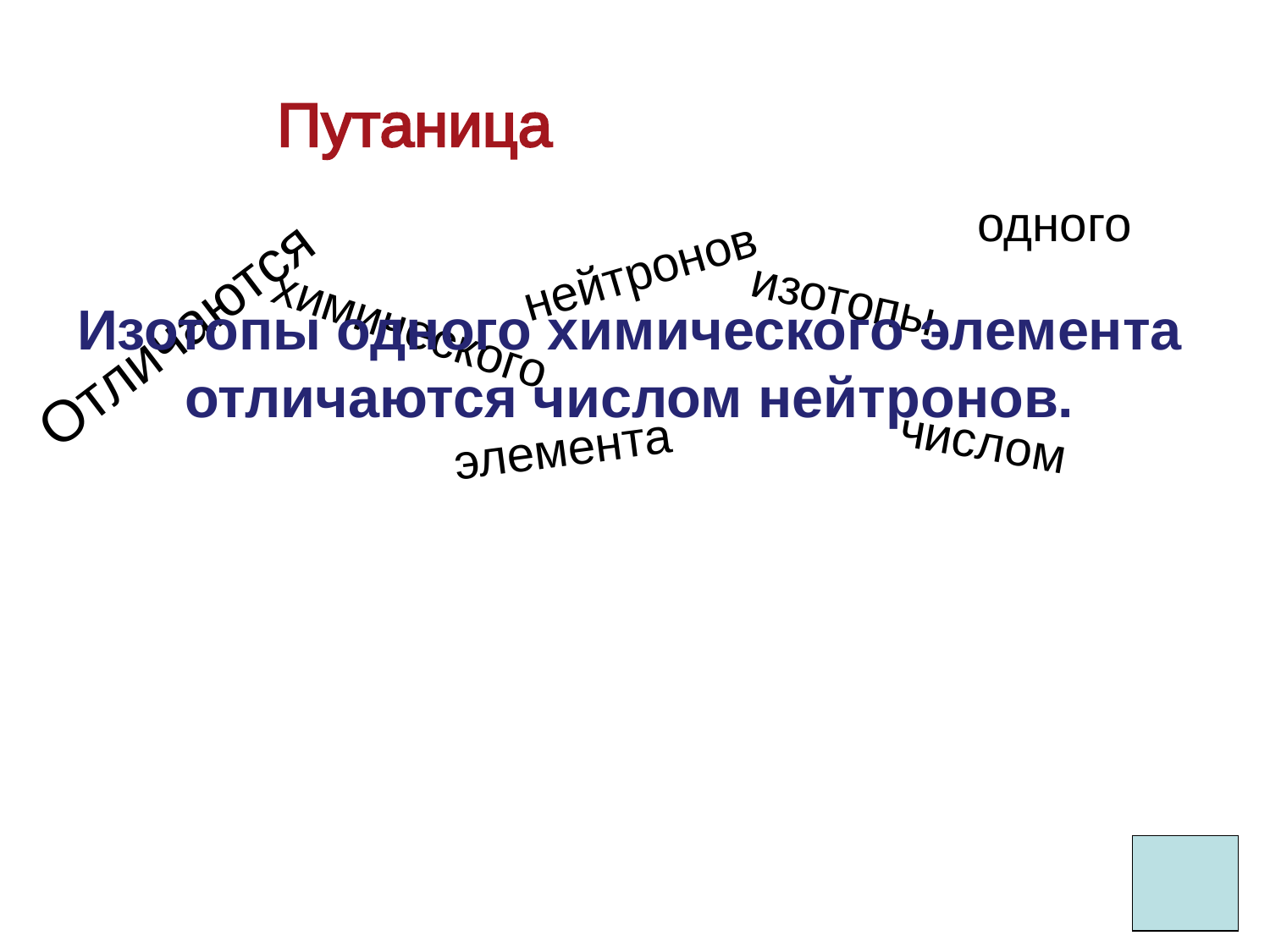

Путаница
одного

нейтронов
изотопы
Отличаются
Изотопы одного химического элемента отличаются числом нейтронов.
химического
элемента
числом